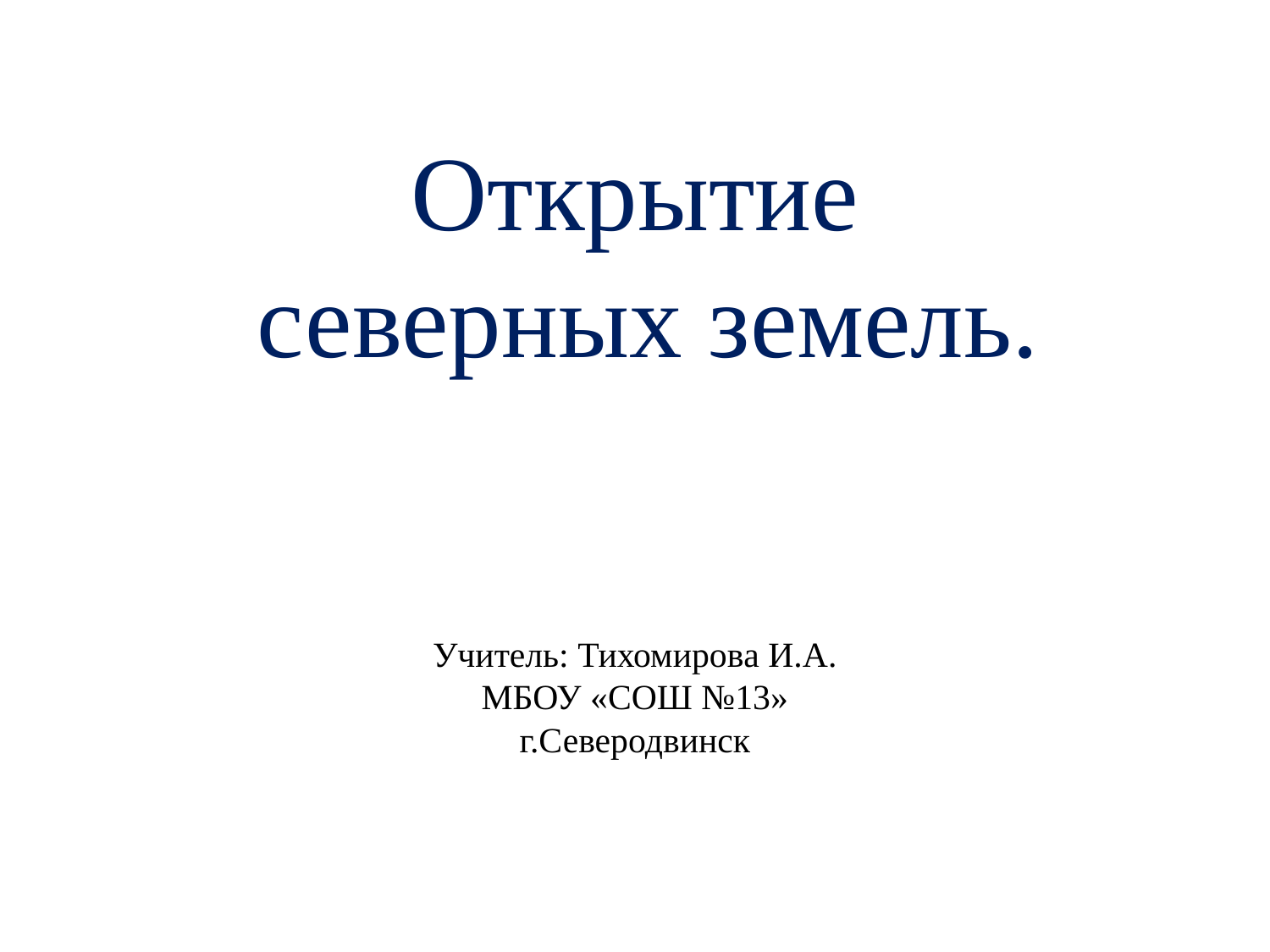

# Открытие северных земель. Учитель: Тихомирова И.А. МБОУ «СОШ №13» г.Северодвинск